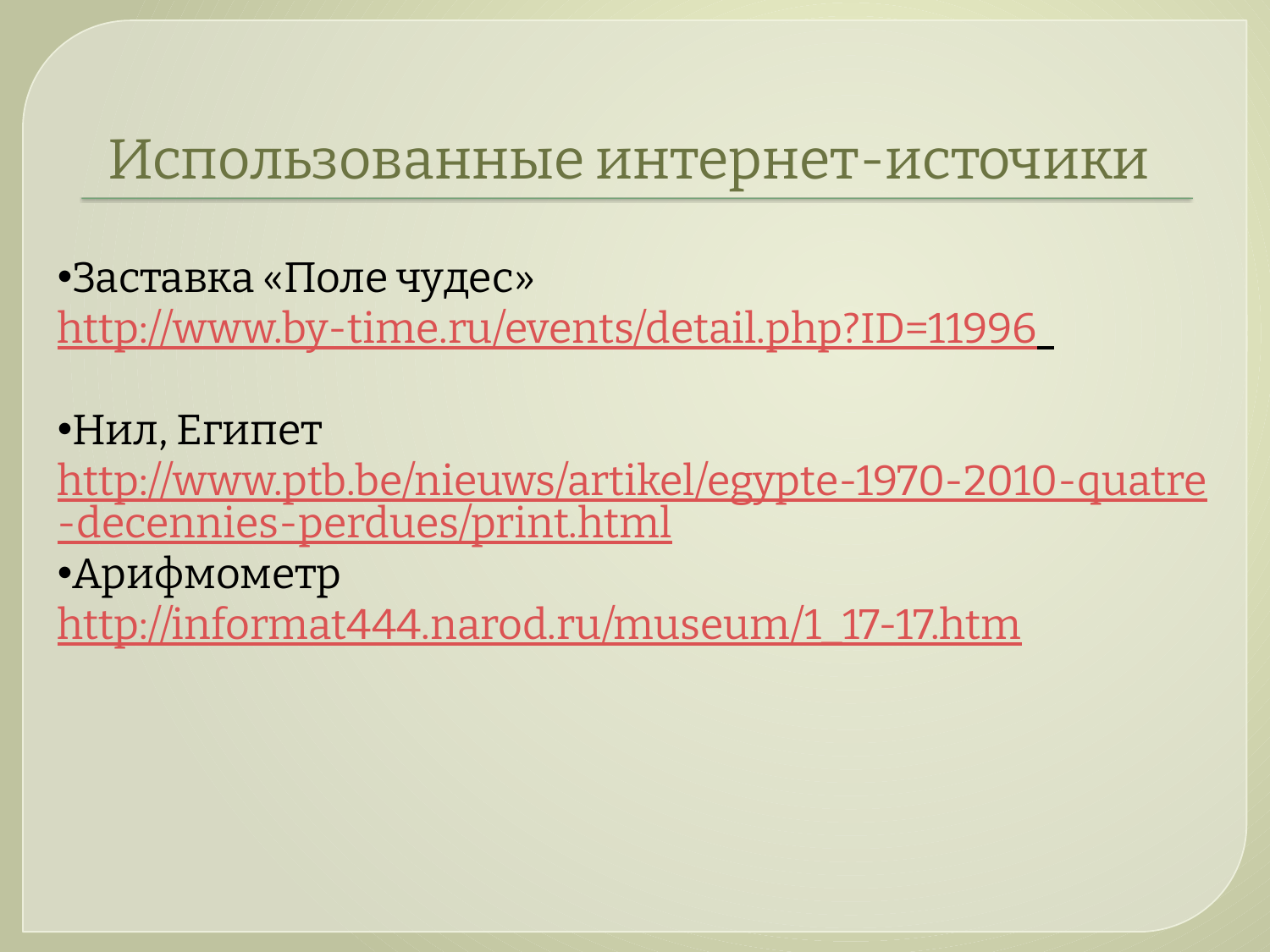

# Использованные интернет-источики

Заставка «Поле чудес» http://www.by-time.ru/events/detail.php?ID=11996

Нил, Египет http://www.ptb.be/nieuws/artikel/egypte-1970-2010-quatre-decennies-perdues/print.html
Арифмометр http://informat444.narod.ru/museum/1_17-17.htm